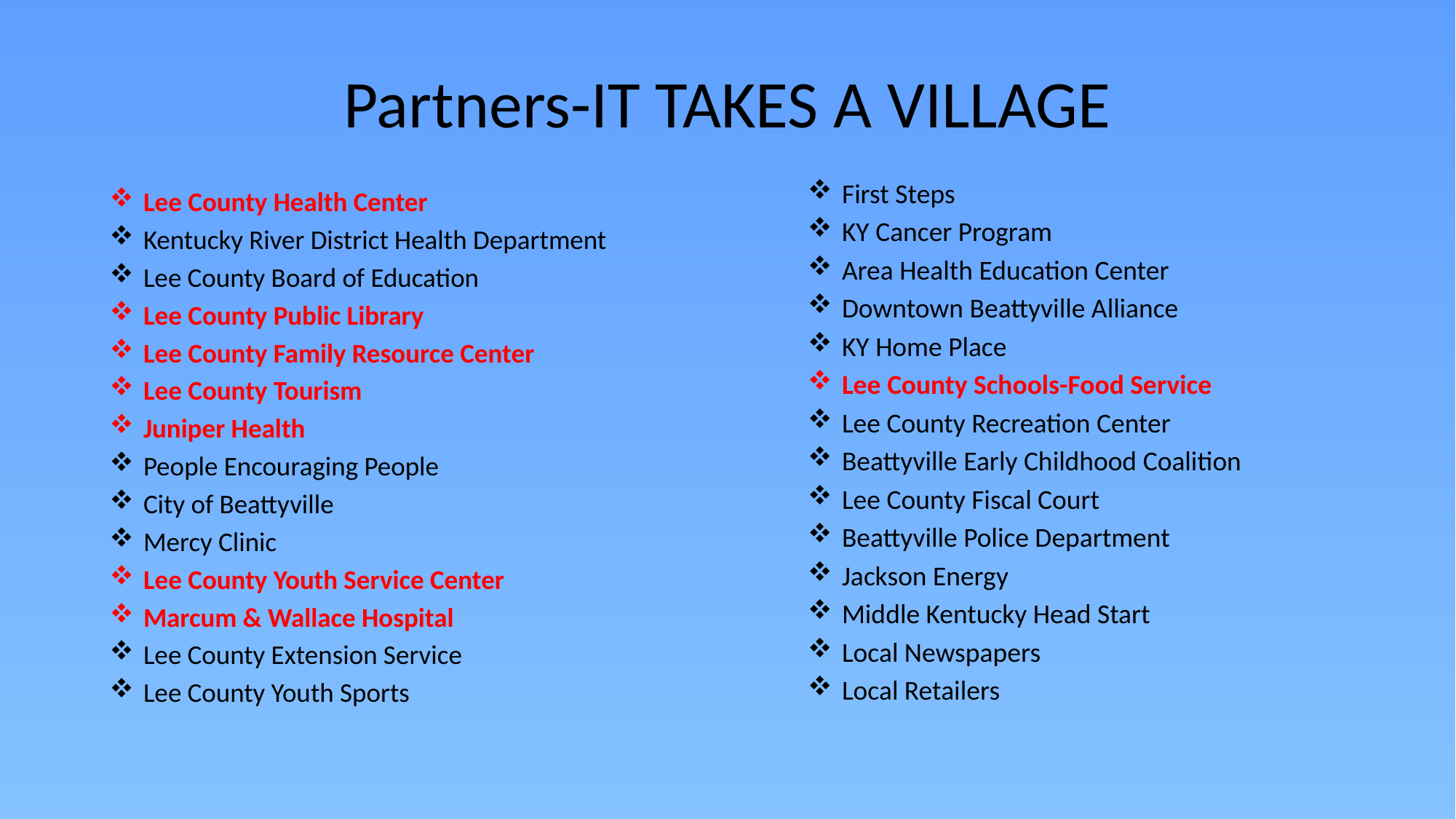

# Partners-IT TAKES A VILLAGE
First Steps
KY Cancer Program
Area Health Education Center
Downtown Beattyville Alliance
KY Home Place
Lee County Schools-Food Service
Lee County Recreation Center
Beattyville Early Childhood Coalition
Lee County Fiscal Court
Beattyville Police Department
Jackson Energy
Middle Kentucky Head Start
Local Newspapers
Local Retailers
Lee County Health Center
Kentucky River District Health Department
Lee County Board of Education
Lee County Public Library
Lee County Family Resource Center
Lee County Tourism
Juniper Health
People Encouraging People
City of Beattyville
Mercy Clinic
Lee County Youth Service Center
Marcum & Wallace Hospital
Lee County Extension Service
Lee County Youth Sports